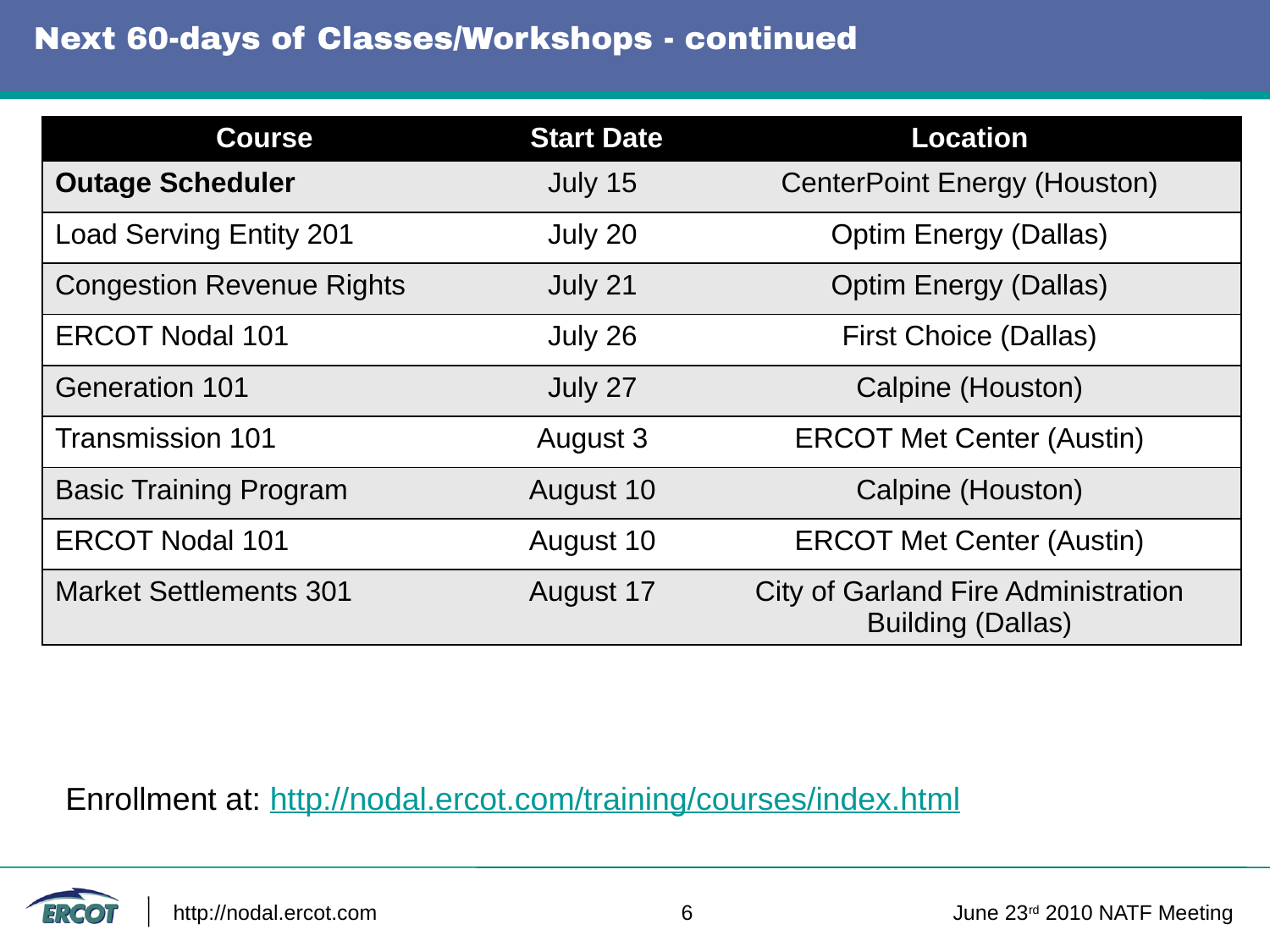

# Next 60-days of Classes/Workshops - continued
| Course | Start Date | Location |
| --- | --- | --- |
| Outage Scheduler | July 15 | CenterPoint Energy (Houston) |
| Load Serving Entity 201 | July 20 | Optim Energy (Dallas) |
| Congestion Revenue Rights | July 21 | Optim Energy (Dallas) |
| ERCOT Nodal 101 | July 26 | First Choice (Dallas) |
| Generation 101 | July 27 | Calpine (Houston) |
| Transmission 101 | August 3 | ERCOT Met Center (Austin) |
| Basic Training Program | August 10 | Calpine (Houston) |
| ERCOT Nodal 101 | August 10 | ERCOT Met Center (Austin) |
| Market Settlements 301 | August 17 | City of Garland Fire Administration Building (Dallas) |
Enrollment at: http://nodal.ercot.com/training/courses/index.html
http://nodal.ercot.com 			6		   June 23rd 2010 NATF Meeting